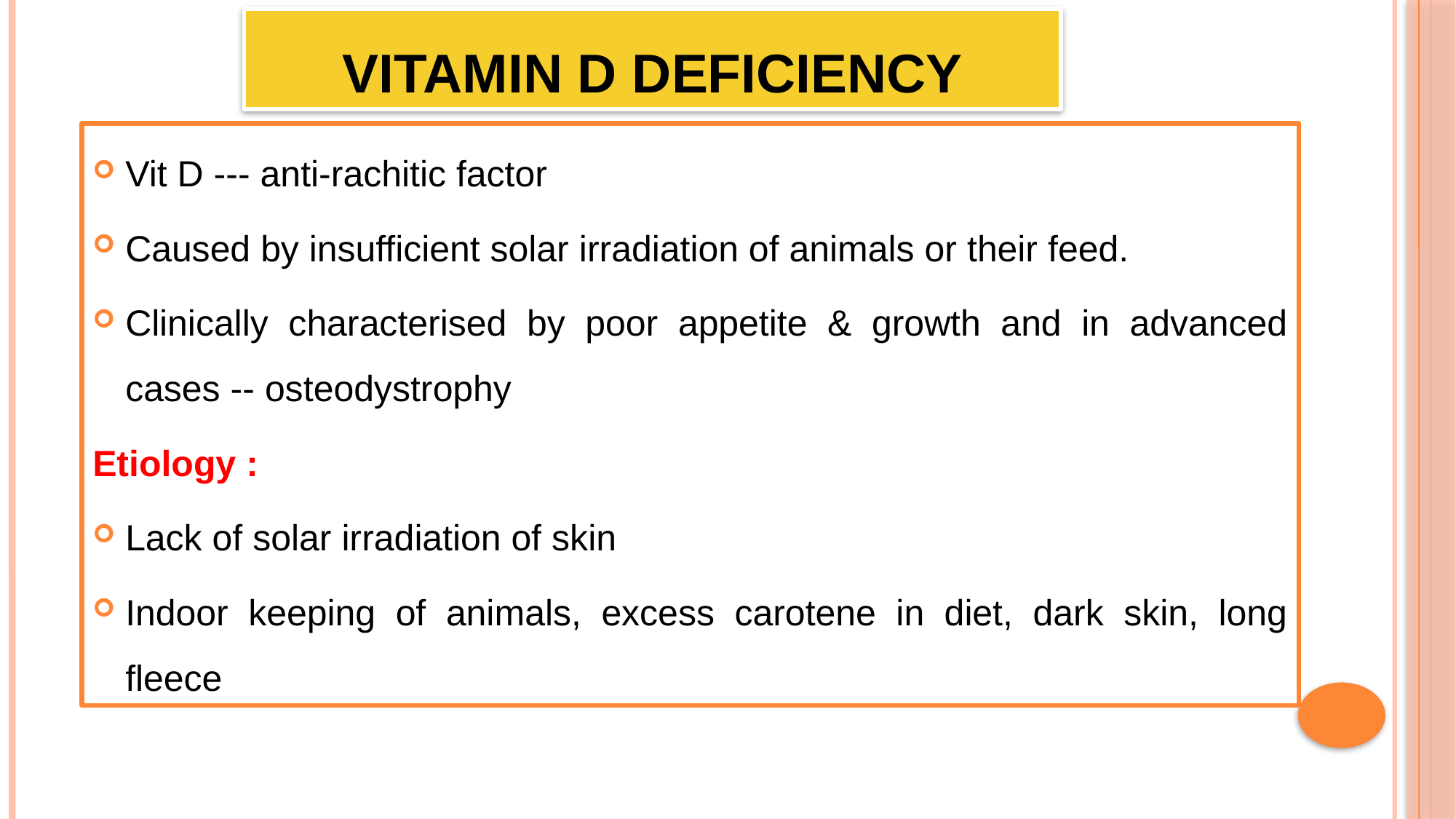

VITAMIN D DEFICIENCY
Vit D --- anti-rachitic factor
Caused by insufficient solar irradiation of animals or their feed.
Clinically characterised by poor appetite & growth and in advanced cases -- osteodystrophy
Etiology :
Lack of solar irradiation of skin
Indoor keeping of animals, excess carotene in diet, dark skin, long fleece